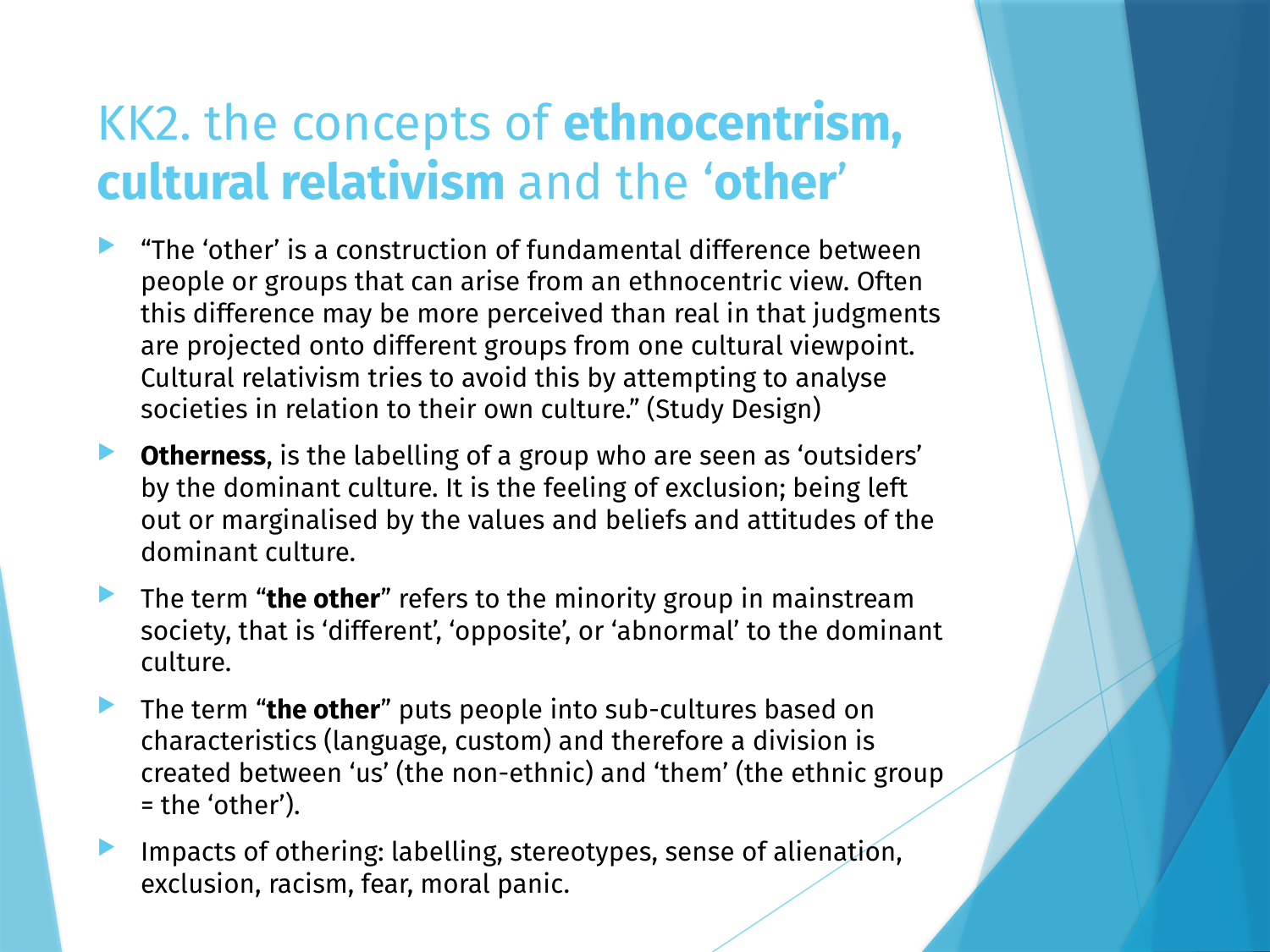

# KK2. the concepts of ethnocentrism, cultural relativism and the ‘other’
“The ‘other’ is a construction of fundamental difference between people or groups that can arise from an ethnocentric view. Often this difference may be more perceived than real in that judgments are projected onto different groups from one cultural viewpoint. Cultural relativism tries to avoid this by attempting to analyse societies in relation to their own culture.” (Study Design)
Otherness, is the labelling of a group who are seen as ‘outsiders’ by the dominant culture. It is the feeling of exclusion; being left out or marginalised by the values and beliefs and attitudes of the dominant culture.
The term “the other” refers to the minority group in mainstream society, that is ‘different’, ‘opposite’, or ‘abnormal’ to the dominant culture.
The term “the other” puts people into sub-cultures based on characteristics (language, custom) and therefore a division is created between ‘us’ (the non-ethnic) and ‘them’ (the ethnic group = the ‘other’).
Impacts of othering: labelling, stereotypes, sense of alienation, exclusion, racism, fear, moral panic.